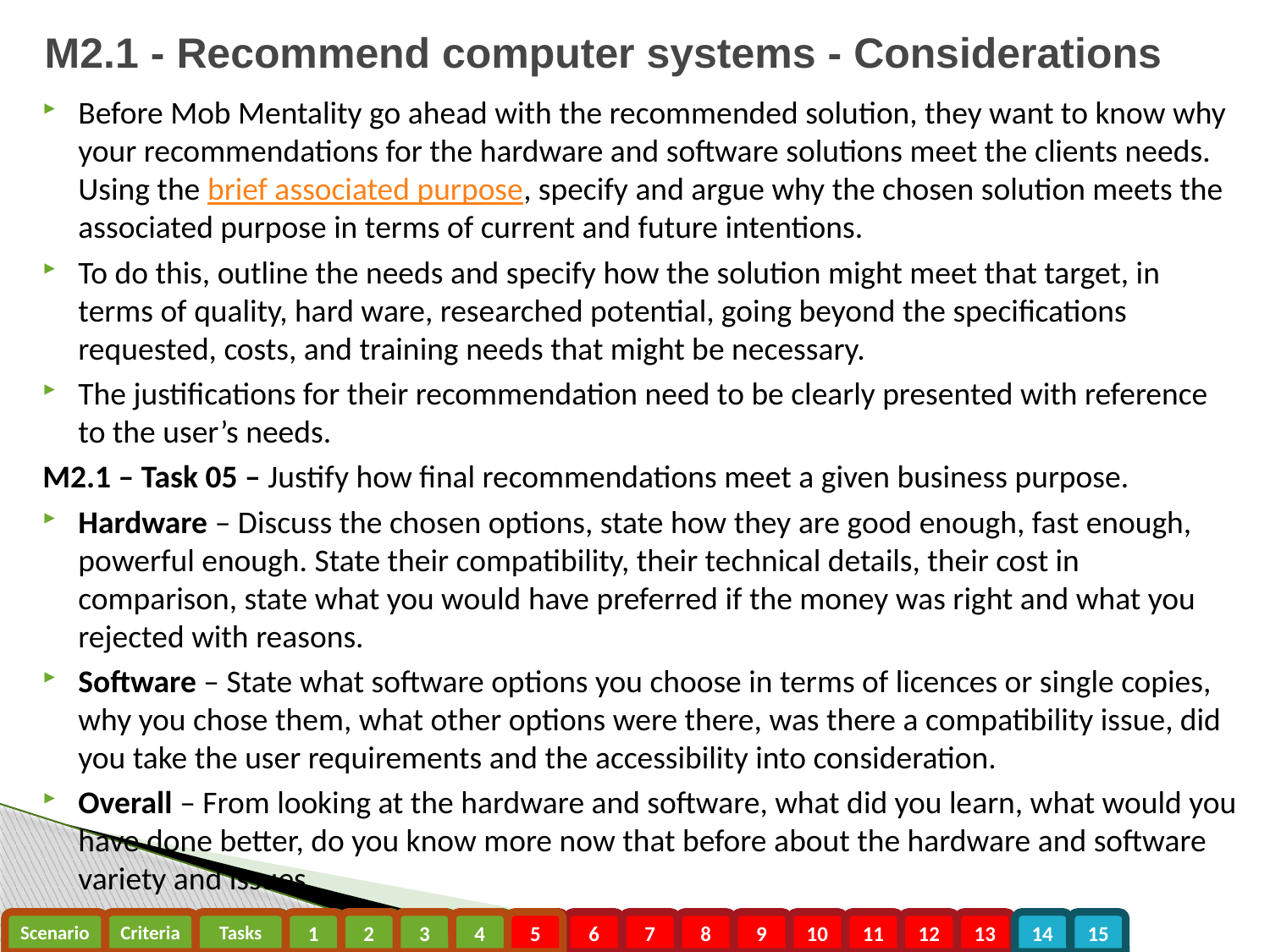

# M2.1 - Recommend computer systems - Considerations
Before Mob Mentality go ahead with the recommended solution, they want to know why your recommendations for the hardware and software solutions meet the clients needs. Using the brief associated purpose, specify and argue why the chosen solution meets the associated purpose in terms of current and future intentions.
To do this, outline the needs and specify how the solution might meet that target, in terms of quality, hard ware, researched potential, going beyond the specifications requested, costs, and training needs that might be necessary.
The justifications for their recommendation need to be clearly presented with reference to the user’s needs.
M2.1 – Task 05 – Justify how final recommendations meet a given business purpose.
Hardware – Discuss the chosen options, state how they are good enough, fast enough, powerful enough. State their compatibility, their technical details, their cost in comparison, state what you would have preferred if the money was right and what you rejected with reasons.
Software – State what software options you choose in terms of licences or single copies, why you chose them, what other options were there, was there a compatibility issue, did you take the user requirements and the accessibility into consideration.
Overall – From looking at the hardware and software, what did you learn, what would you have done better, do you know more now that before about the hardware and software variety and issues.